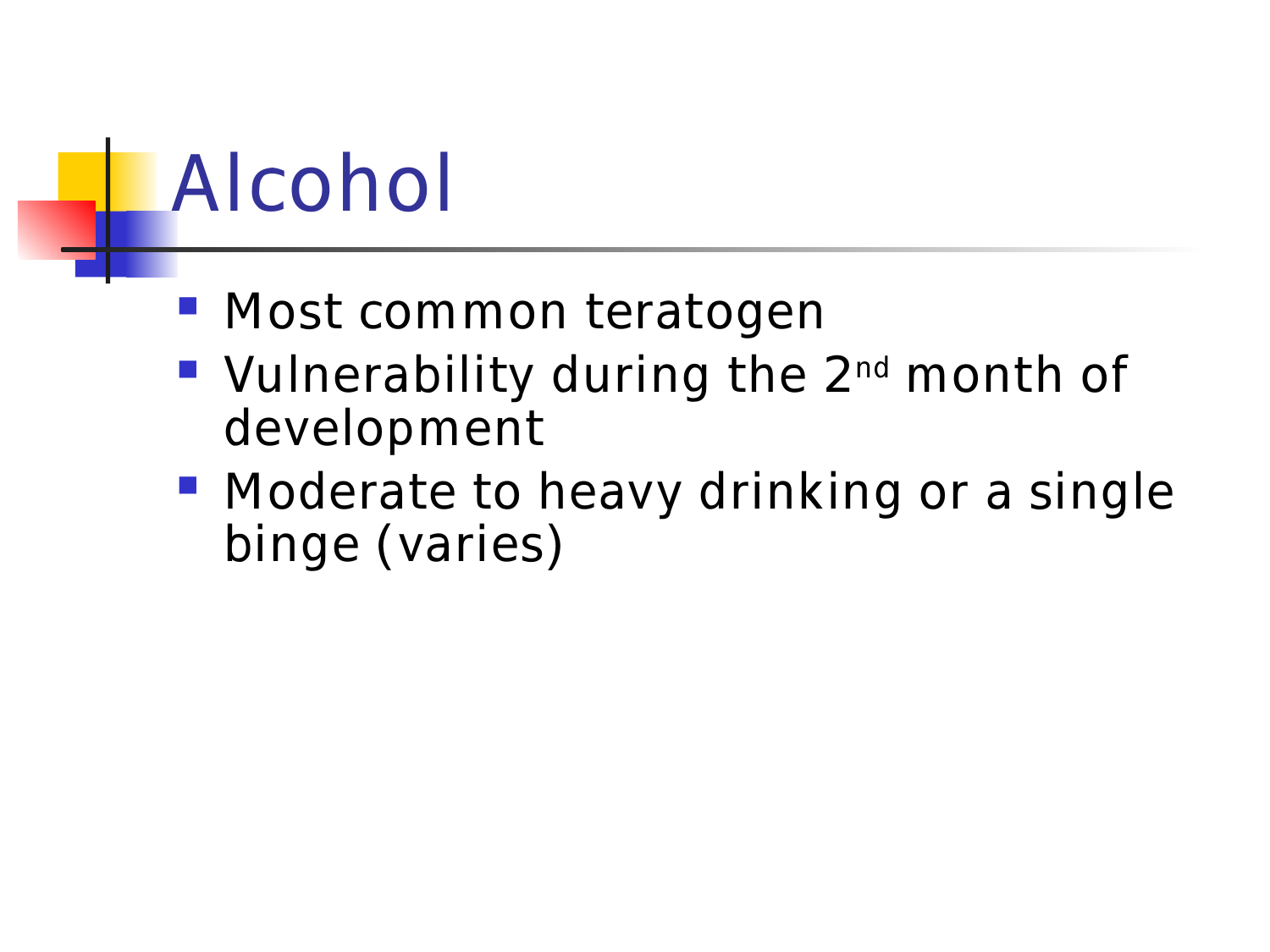

# Alcohol
Most common teratogen
Vulnerability during the 2nd month of development
Moderate to heavy drinking or a single binge (varies)